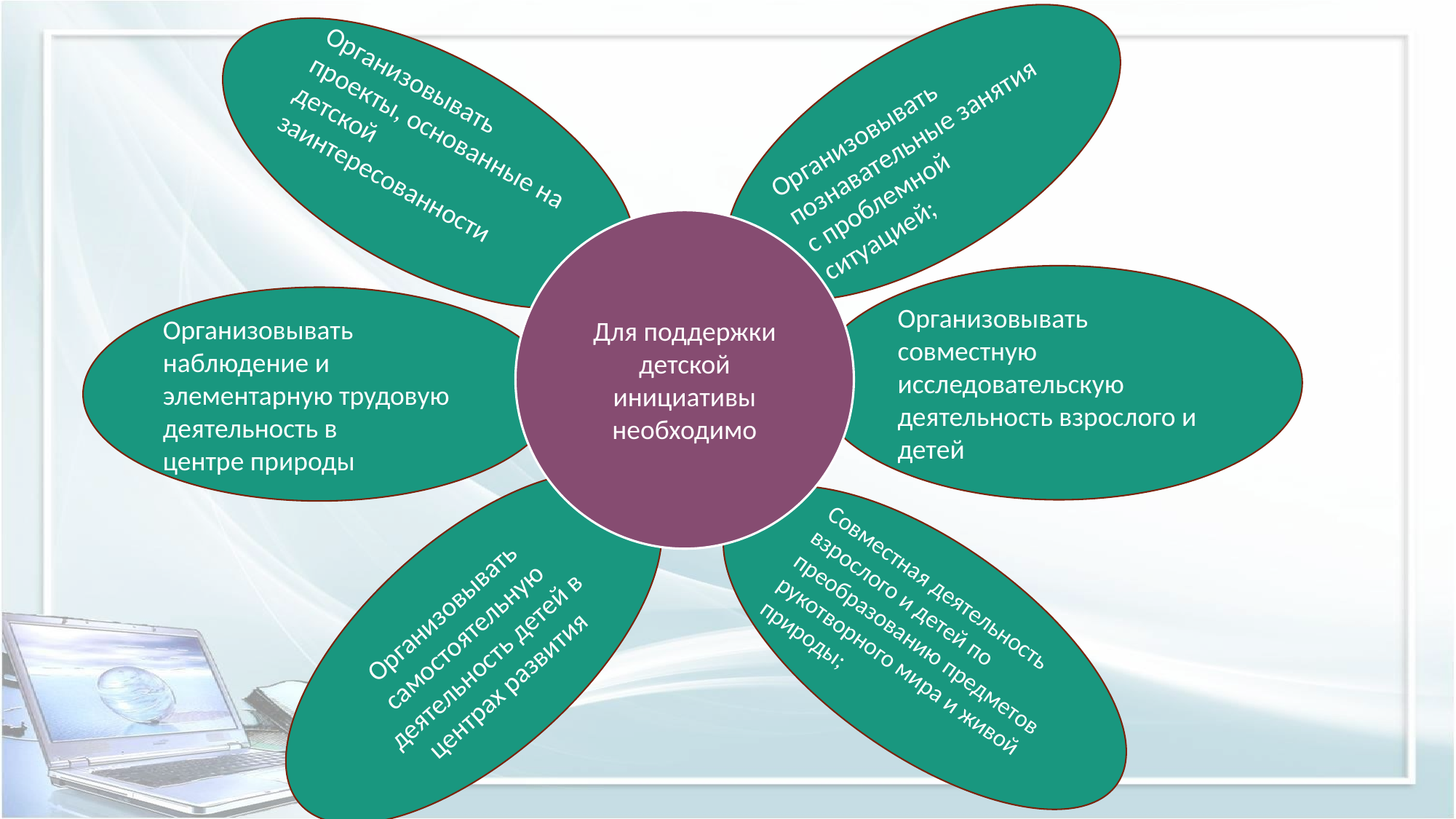

Организовывать познавательные занятия с проблемной ситуацией;
Организовывать проекты, основанные на детской
заинтересованности

Для поддержки детской инициативы необходимо
Организовывать совместную исследовательскую деятельность взрослого и
детей
Организовывать
наблюдение и элементарную трудовую деятельность в
центре природы
ДИРЕКТОР
ФАМИЛИЯ ИМЯ
Организовывать самостоятельную деятельность детей в центрах развития
Совместная деятельность взрослого и детей по
преобразованию предметов рукотворного мира и живой
природы;